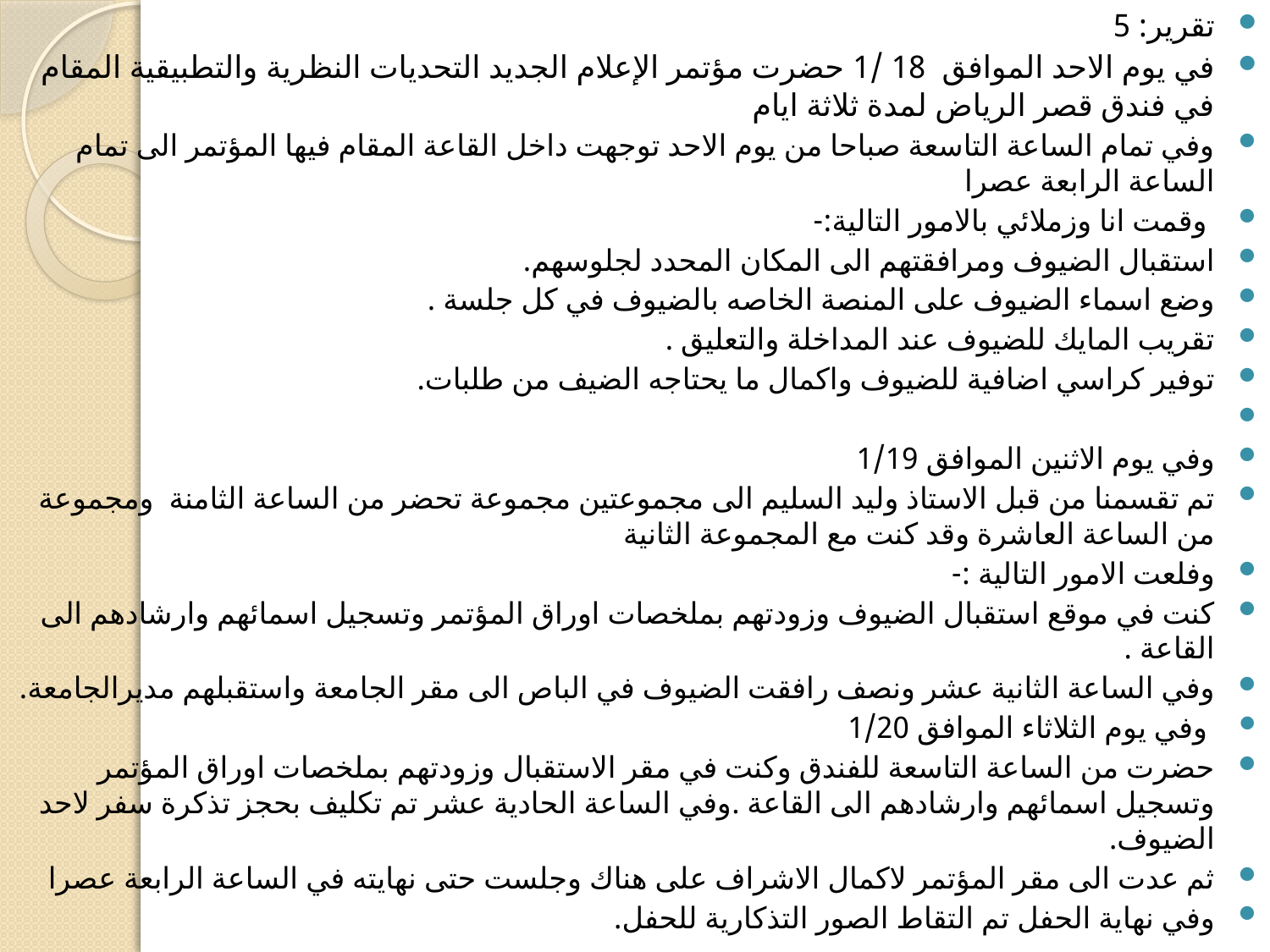

تقرير: 5
في يوم الاحد الموافق  18 /1 حضرت مؤتمر الإعلام الجديد التحديات النظرية والتطبيقية المقام في فندق قصر الرياض لمدة ثلاثة ايام
وفي تمام الساعة التاسعة صباحا من يوم الاحد توجهت داخل القاعة المقام فيها المؤتمر الى تمام الساعة الرابعة عصرا
 وقمت انا وزملائي بالامور التالية:-
استقبال الضيوف ومرافقتهم الى المكان المحدد لجلوسهم.
وضع اسماء الضيوف على المنصة الخاصه بالضيوف في كل جلسة .
تقريب المايك للضيوف عند المداخلة والتعليق .
توفير كراسي اضافية للضيوف واكمال ما يحتاجه الضيف من طلبات.

وفي يوم الاثنين الموافق 1/19
تم تقسمنا من قبل الاستاذ وليد السليم الى مجموعتين مجموعة تحضر من الساعة الثامنة  ومجموعة من الساعة العاشرة وقد كنت مع المجموعة الثانية
وفلعت الامور التالية :-
كنت في موقع استقبال الضيوف وزودتهم بملخصات اوراق المؤتمر وتسجيل اسمائهم وارشادهم الى القاعة .
وفي الساعة الثانية عشر ونصف رافقت الضيوف في الباص الى مقر الجامعة واستقبلهم مديرالجامعة.
 وفي يوم الثلاثاء الموافق 1/20
حضرت من الساعة التاسعة للفندق وكنت في مقر الاستقبال وزودتهم بملخصات اوراق المؤتمر وتسجيل اسمائهم وارشادهم الى القاعة .وفي الساعة الحادية عشر تم تكليف بحجز تذكرة سفر لاحد الضيوف.
ثم عدت الى مقر المؤتمر لاكمال الاشراف على هناك وجلست حتى نهايته في الساعة الرابعة عصرا
وفي نهاية الحفل تم التقاط الصور التذكارية للحفل.